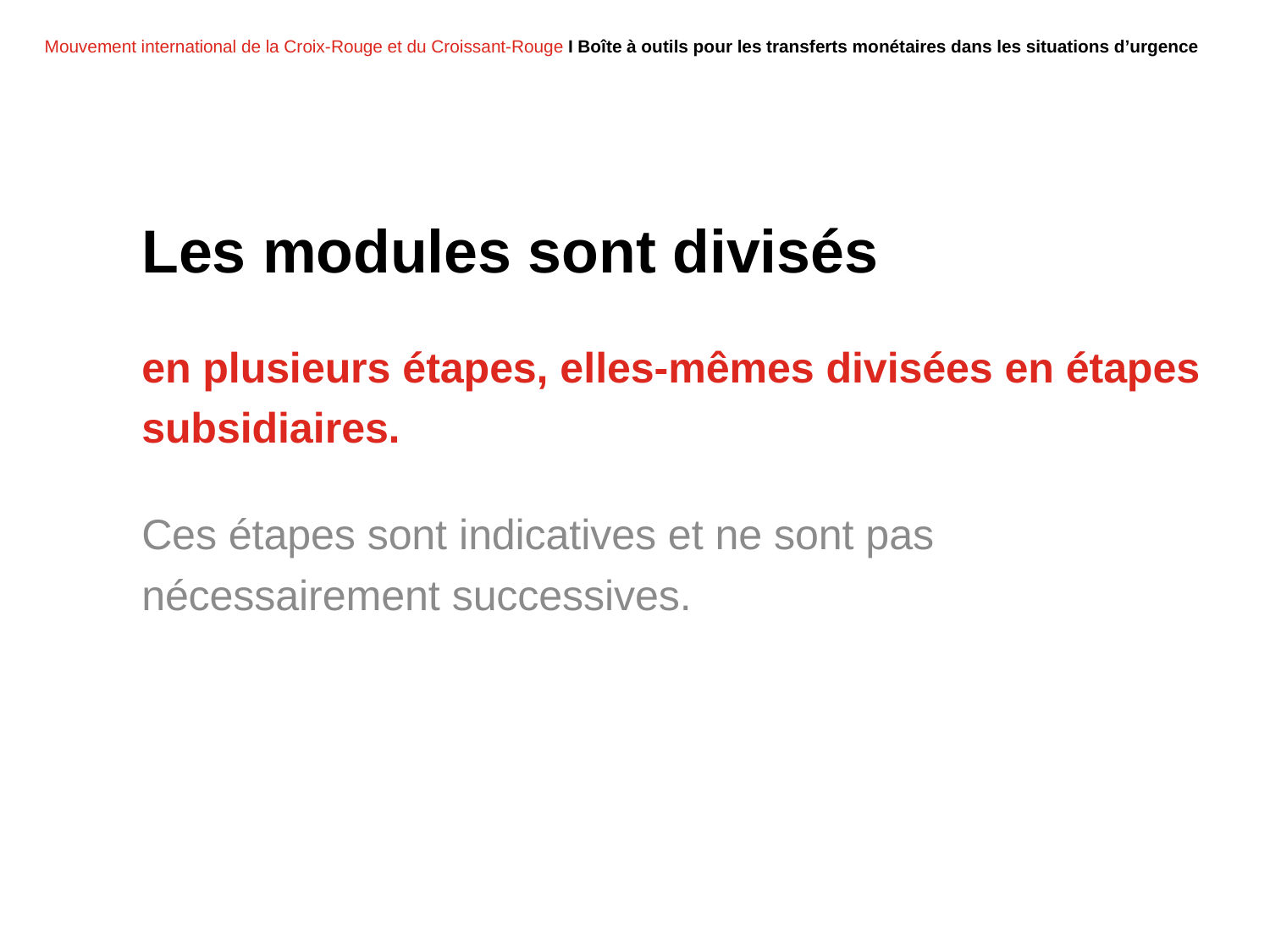

Les modules sont divisés
en plusieurs étapes, elles-mêmes divisées en étapes subsidiaires.
Ces étapes sont indicatives et ne sont pas nécessairement successives.